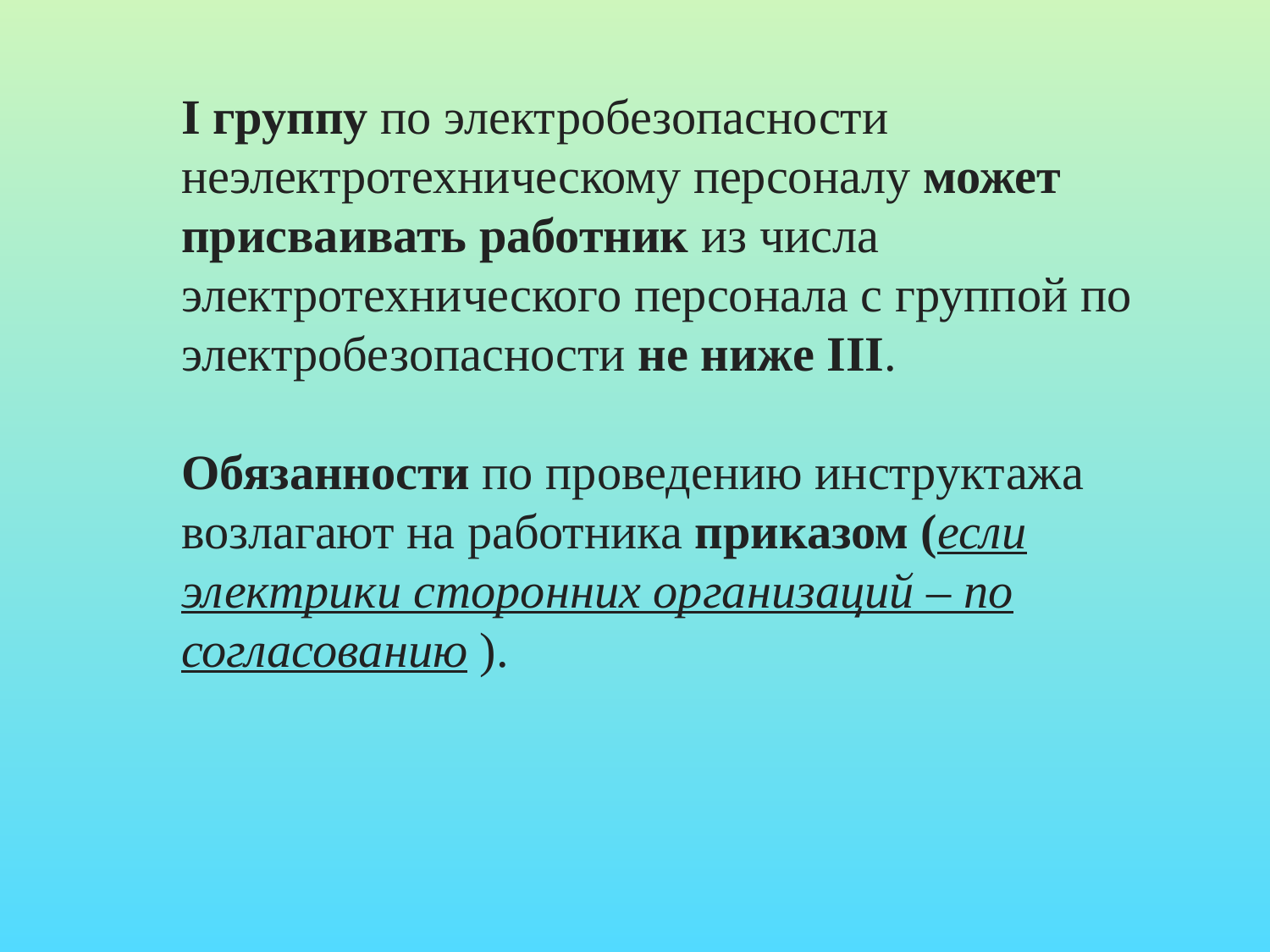

I группу по электробезопасности неэлектротехническому персоналу может присваивать работник из числа электротехнического персонала с группой по электробезопасности не ниже III.

Обязанности по проведению инструктажа возлагают на работника приказом (если электрики сторонних организаций – по согласованию ).